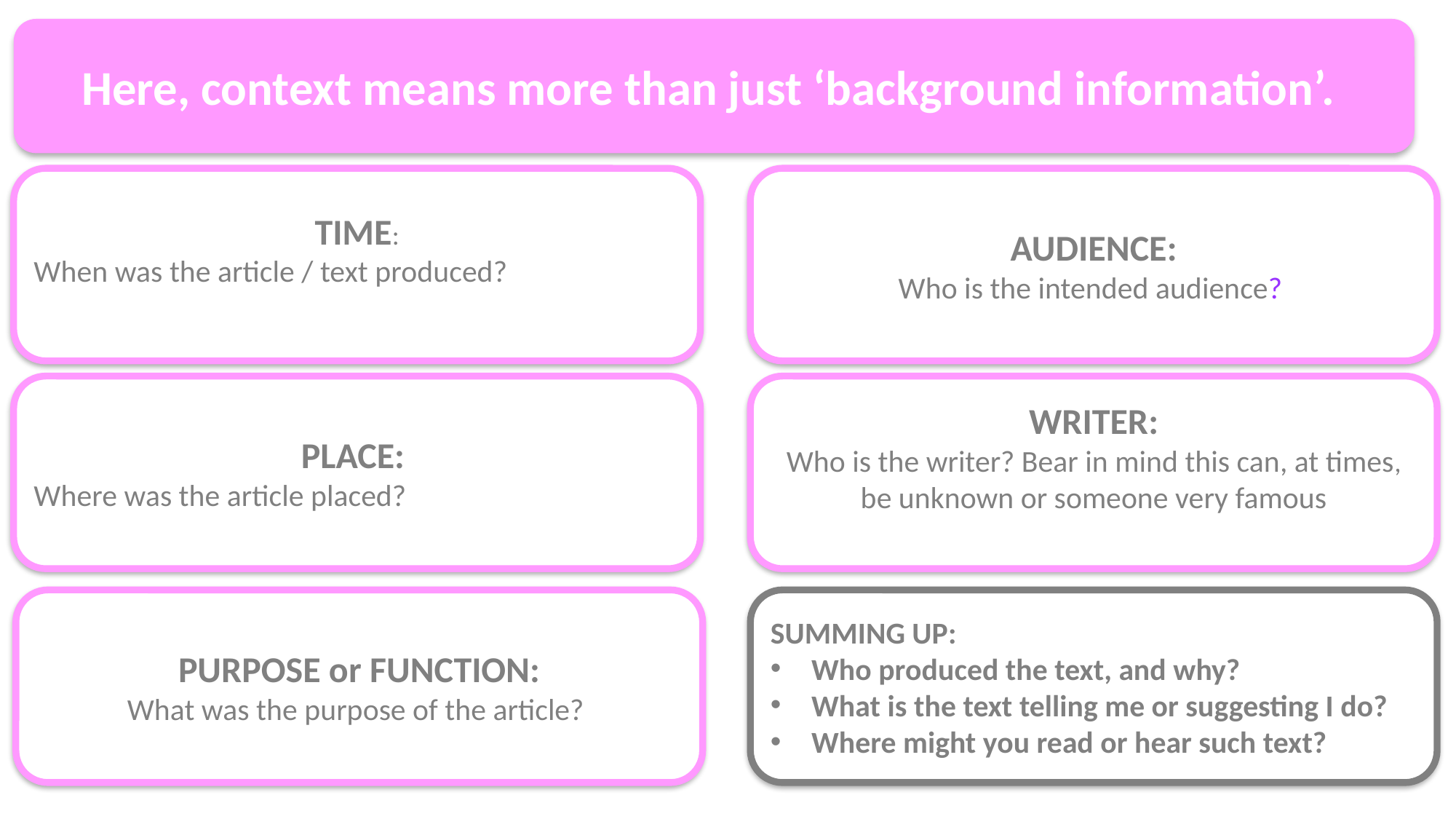

Here, context means more than just ‘background information’.
TIME:
When was the article / text produced?

AUDIENCE:
Who is the intended audience?.
PLACE:
Where was the article placed?
WRITER:
Who is the writer? Bear in mind this can, at times, be unknown or someone very famous

PURPOSE or FUNCTION:
What was the purpose of the article?
SUMMING UP:
Who produced the text, and why?
What is the text telling me or suggesting I do?
Where might you read or hear such text?